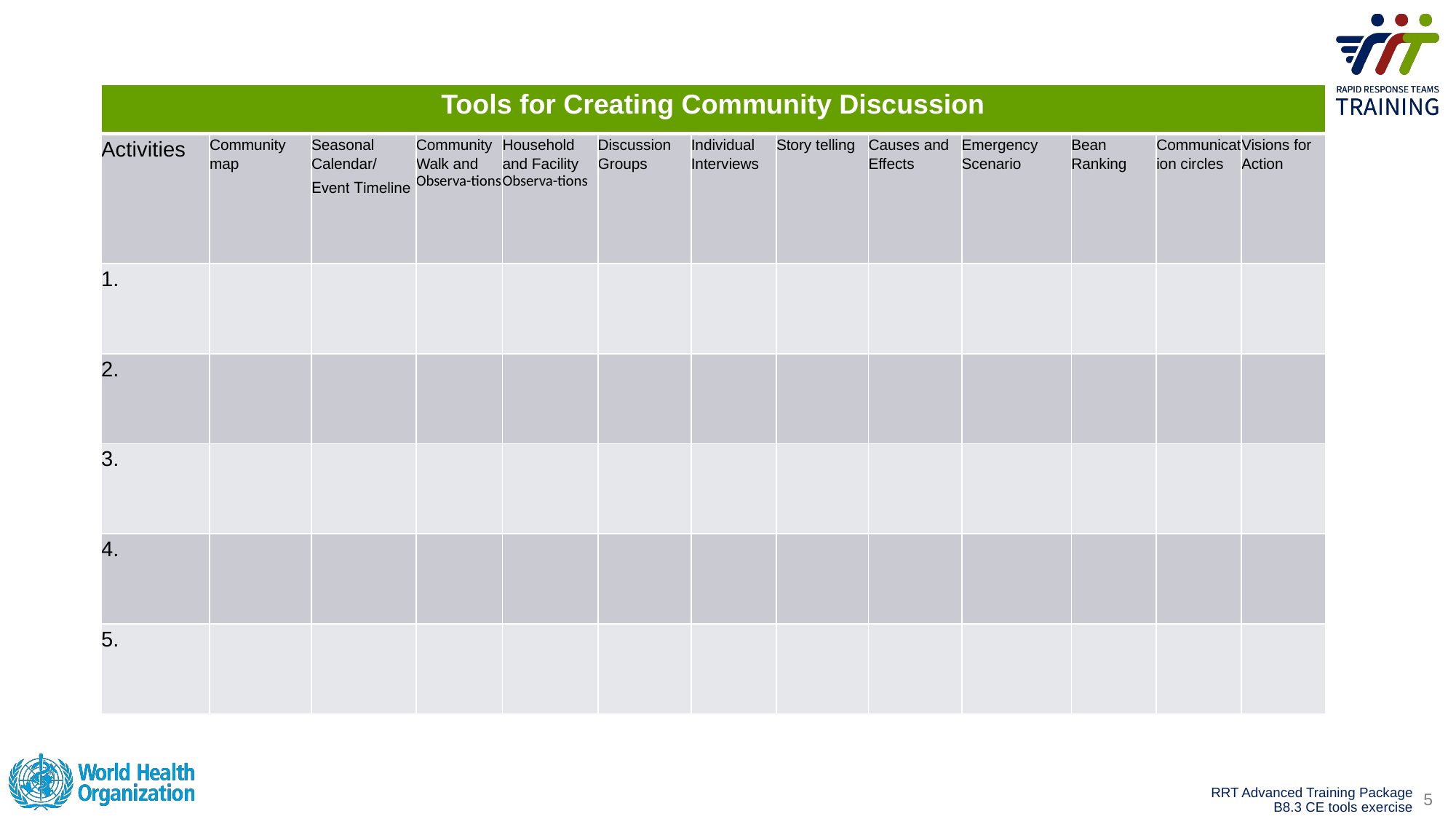

| Tools for Creating Community Discussion |  |  |  |  |  |  |  |  |  |  |  |  |
| --- | --- | --- | --- | --- | --- | --- | --- | --- | --- | --- | --- | --- |
| Activities | Community map | Seasonal Calendar/ Event Timeline | Community Walk and Observa-tions | Household and Facility Observa-tions | Discussion Groups | Individual Interviews | Story telling | Causes and Effects | Emergency Scenario | Bean Ranking | Communication circles | Visions for Action |
| 1. |  |  |  |  |  |  |  |  |  |  |  |  |
| 2. |  |  |  |  |  |  |  |  |  |  |  |  |
| 3. |  |  |  |  |  |  |  |  |  |  |  |  |
| 4. |  |  |  |  |  |  |  |  |  |  |  |  |
| 5. |  |  |  |  |  |  |  |  |  |  |  |  |